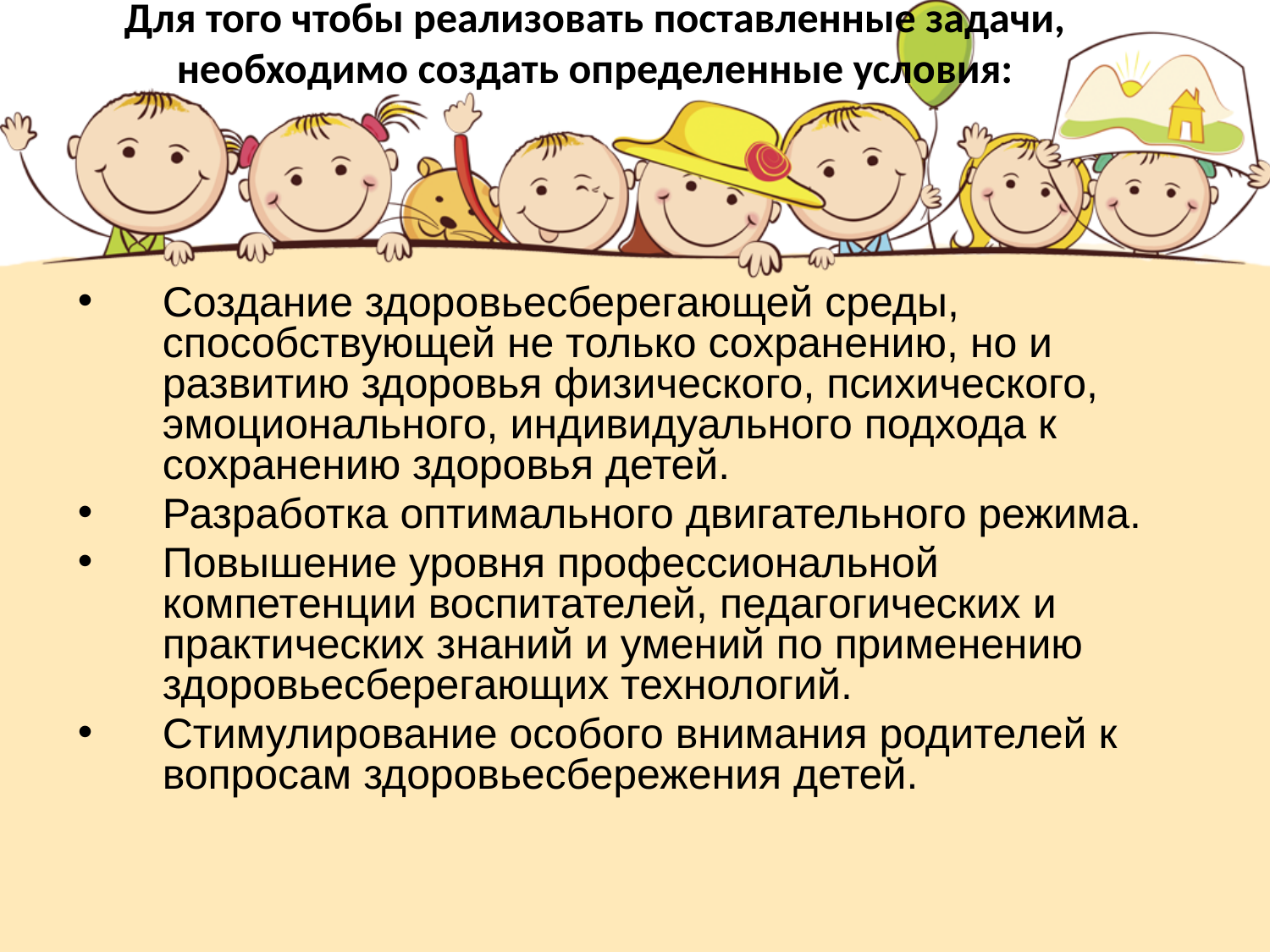

# Для того чтобы реализовать поставленные задачи, необходимо создать определенные условия:
Создание здоровьесберегающей среды, способствующей не только сохранению, но и развитию здоровья физического, психического, эмоционального, индивидуального подхода к сохранению здоровья детей.
Разработка оптимального двигательного режима.
Повышение уровня профессиональной компетенции воспитателей, педагогических и практических знаний и умений по применению здоровьесберегающих технологий.
Стимулирование особого внимания родителей к вопросам здоровьесбережения детей.